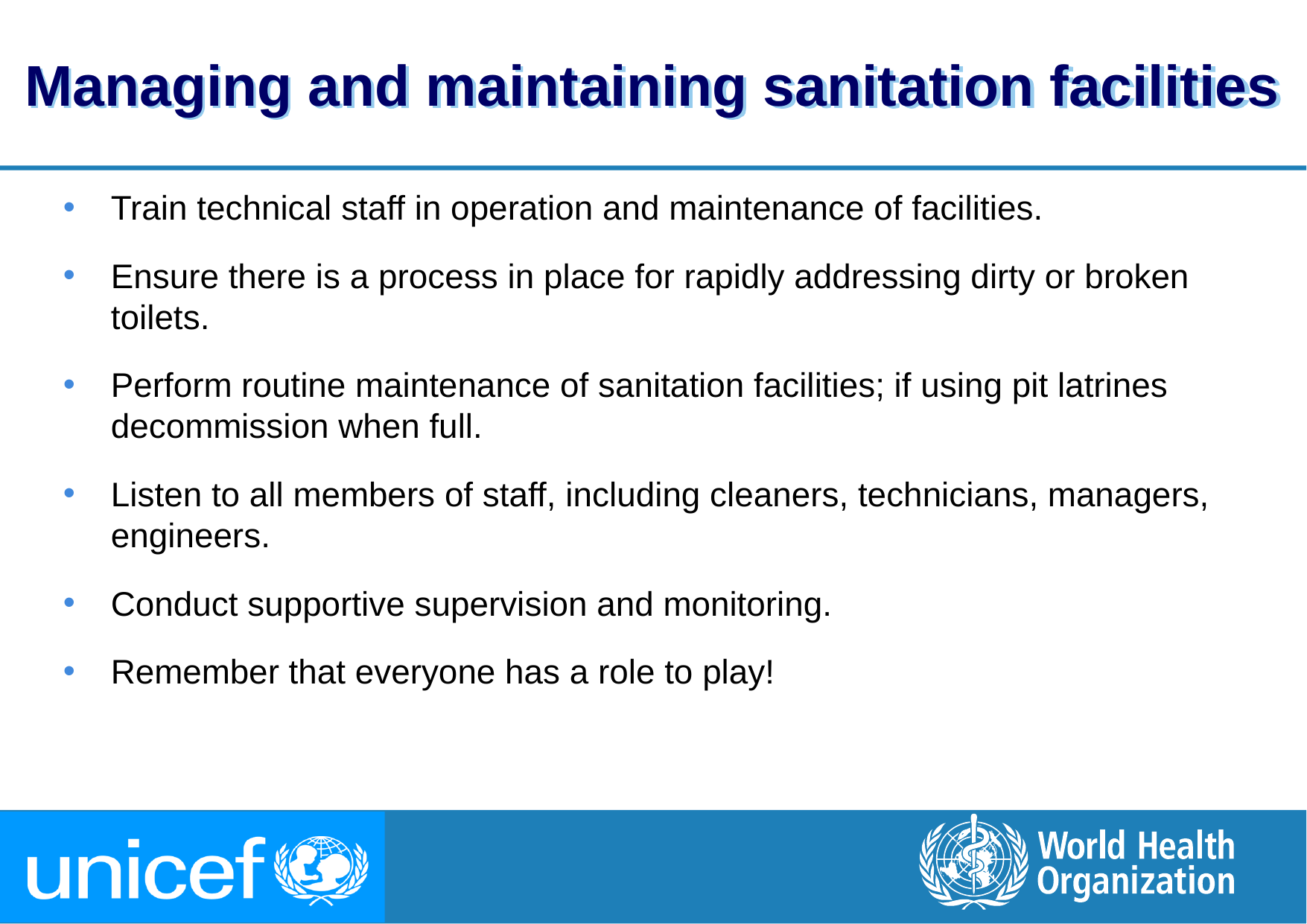

# Managing and maintaining sanitation facilities
Train technical staff in operation and maintenance of facilities.
Ensure there is a process in place for rapidly addressing dirty or broken toilets.
Perform routine maintenance of sanitation facilities; if using pit latrines decommission when full.
Listen to all members of staff, including cleaners, technicians, managers, engineers.
Conduct supportive supervision and monitoring.
Remember that everyone has a role to play!